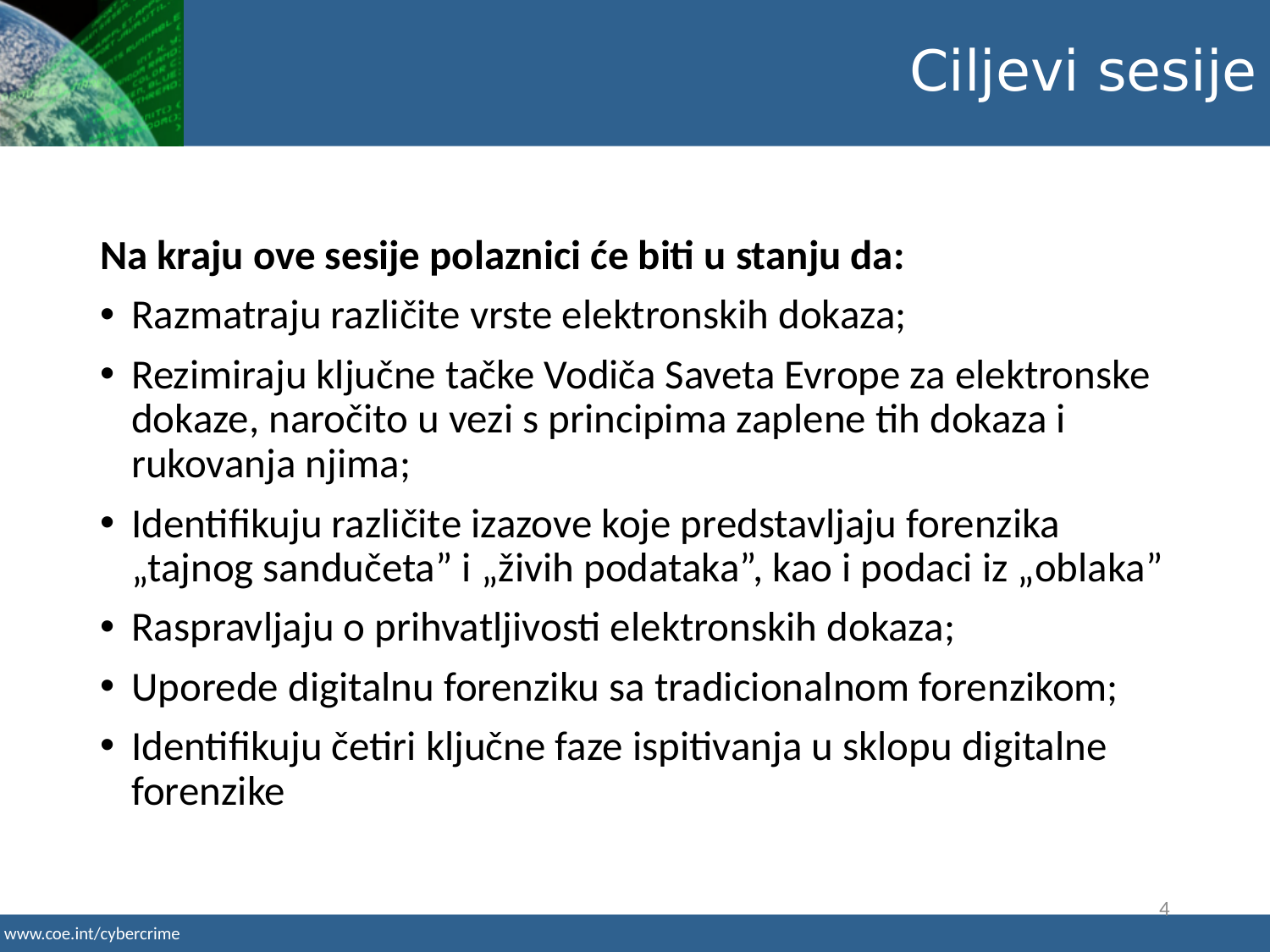

Ciljevi sesije
Na kraju ove sesije polaznici će biti u stanju da:
Razmatraju različite vrste elektronskih dokaza;
Rezimiraju ključne tačke Vodiča Saveta Evrope za elektronske dokaze, naročito u vezi s principima zaplene tih dokaza i rukovanja njima;
Identifikuju različite izazove koje predstavljaju forenzika „tajnog sandučeta” i „živih podataka”, kao i podaci iz „oblaka”
Raspravljaju o prihvatljivosti elektronskih dokaza;
Uporede digitalnu forenziku sa tradicionalnom forenzikom;
Identifikuju četiri ključne faze ispitivanja u sklopu digitalne forenzike
4